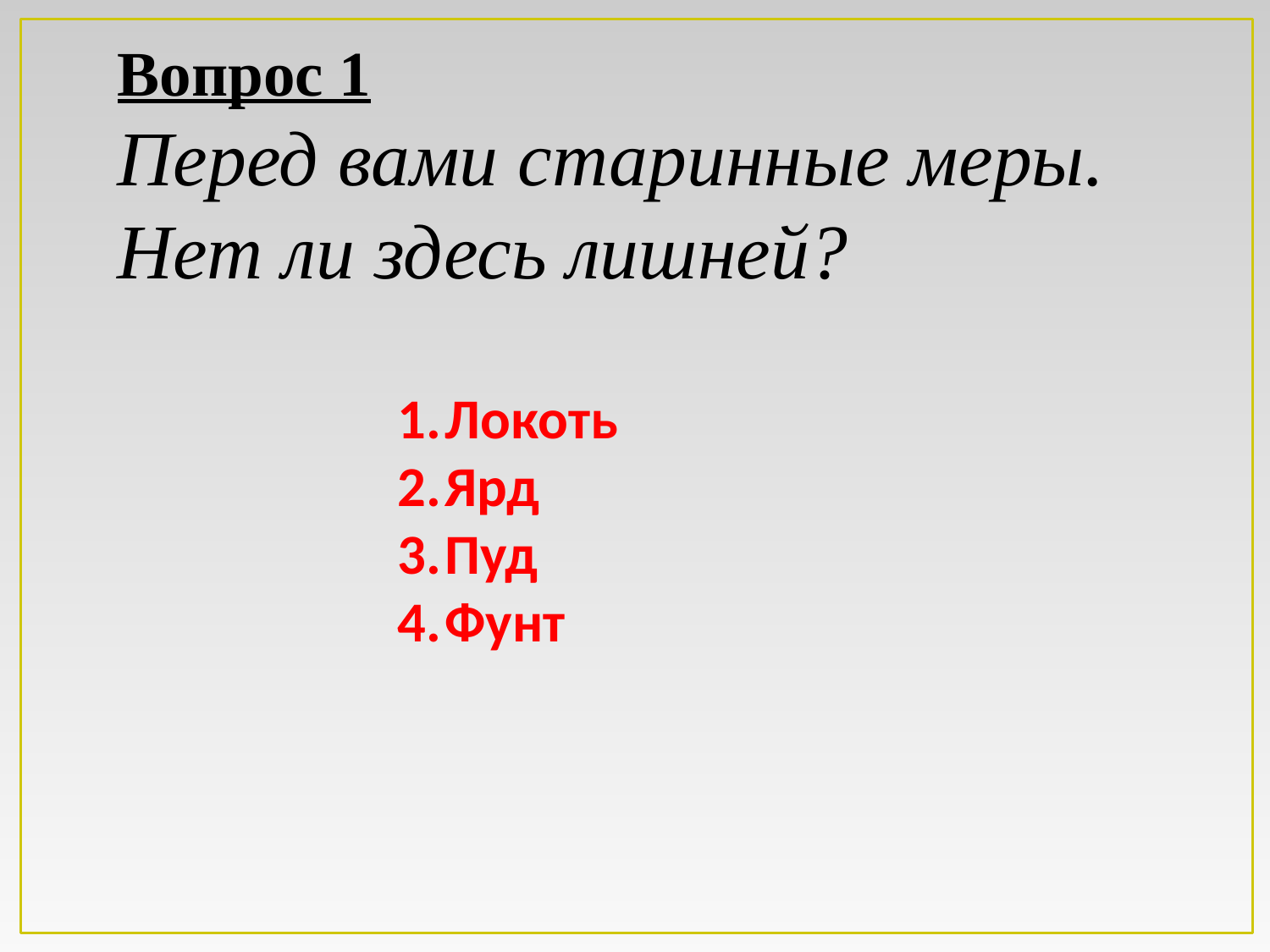

Вопрос 1
Перед вами старинные меры.
Нет ли здесь лишней?
Локоть
Ярд
Пуд
Фунт